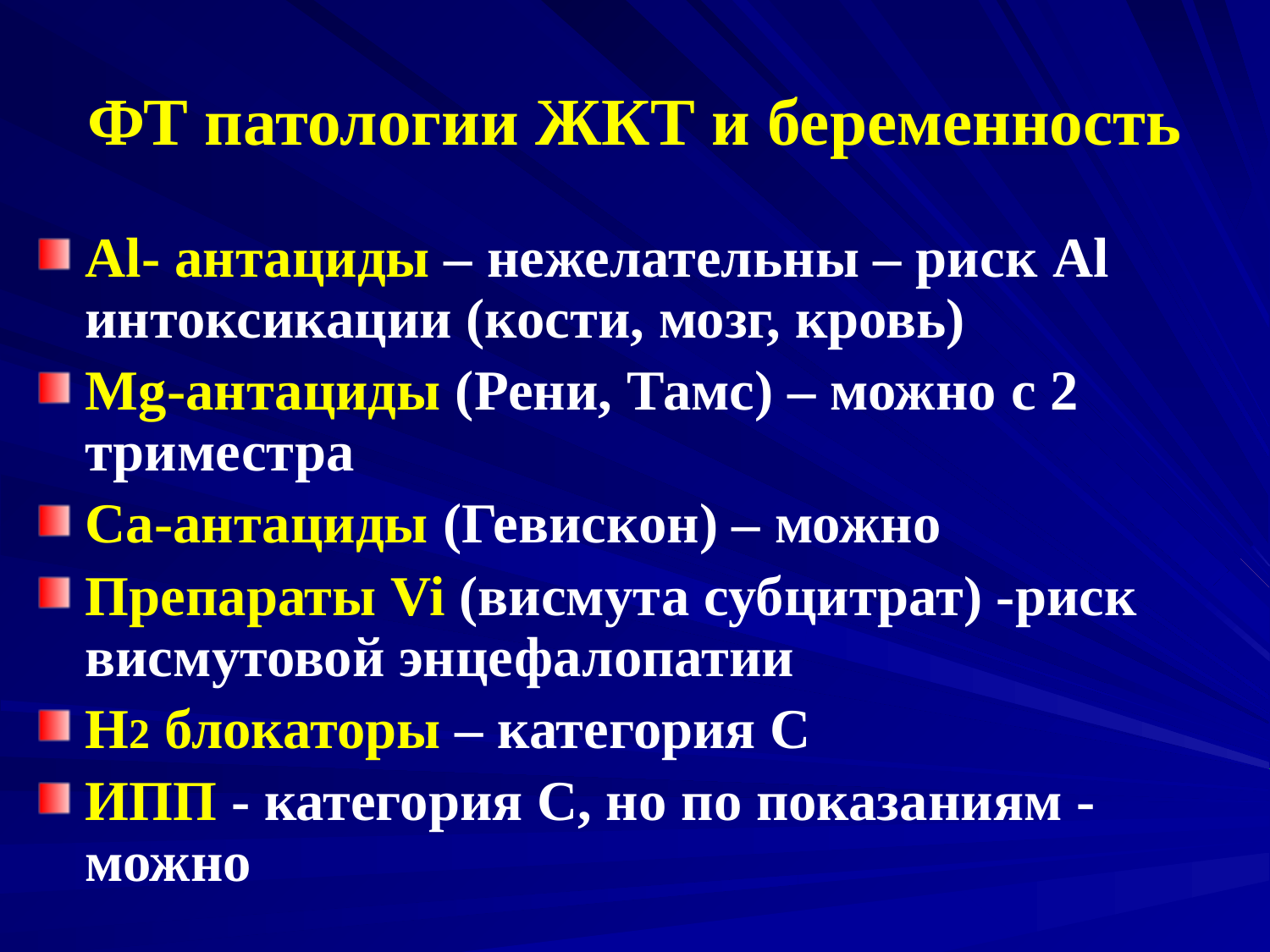

# ФТ патологии ЖКТ и беременность
Al- антациды – нежелательны – риск Al интоксикации (кости, мозг, кровь)
Mg-антациды (Рени, Тамс) – можно с 2 триместра
Са-антациды (Гевискон) – можно
Препараты Vi (висмута субцитрат) -риск висмутовой энцефалопатии
Н2 блокаторы – категория С
ИПП - категория С, но по показаниям - можно